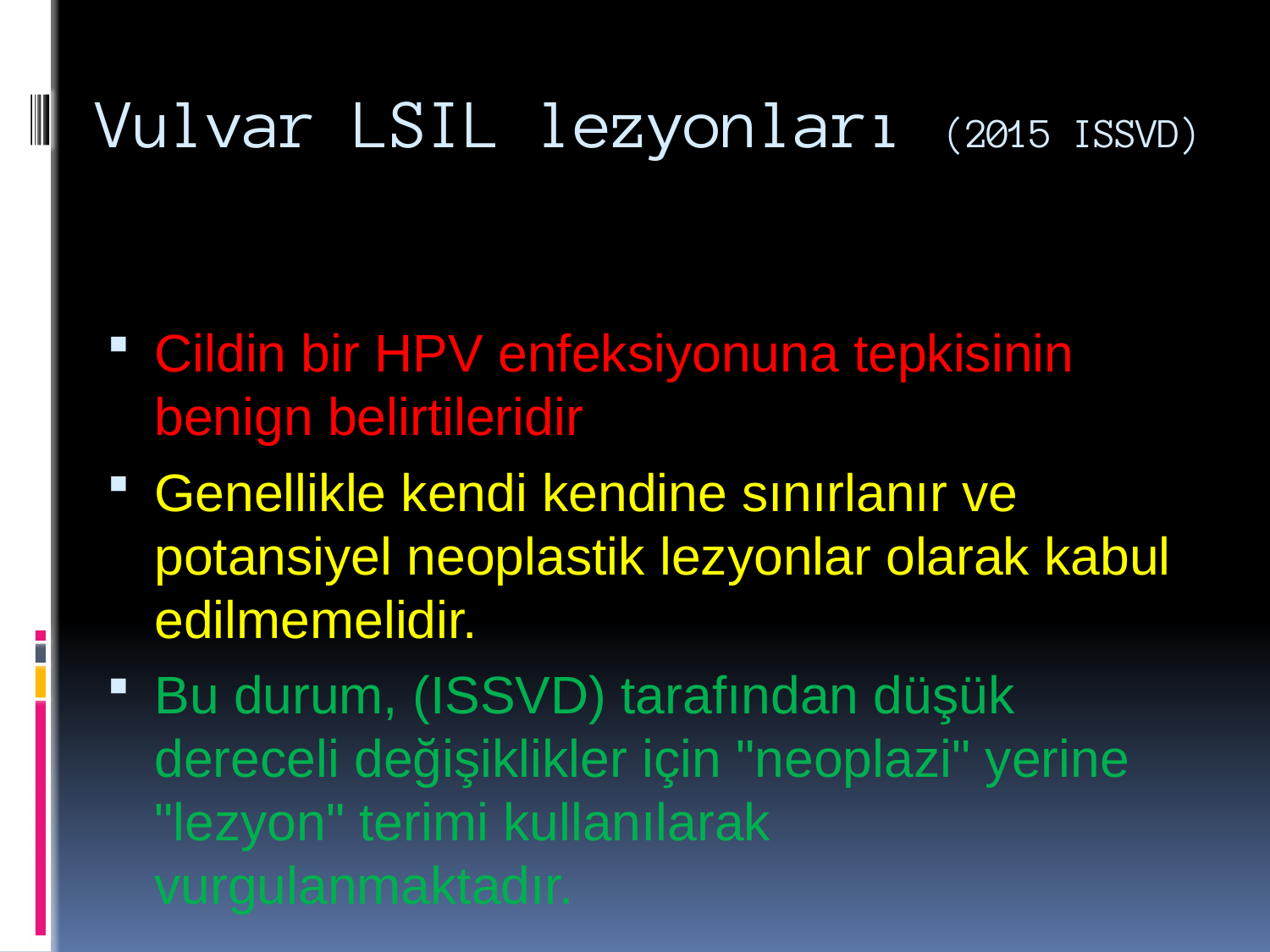

# Vulvar LSIL lezyonları (2015 ISSVD)
Cildin bir HPV enfeksiyonuna tepkisinin benign belirtileridir
Genellikle kendi kendine sınırlanır ve potansiyel neoplastik lezyonlar olarak kabul edilmemelidir.
Bu durum, (ISSVD) tarafından düşük dereceli değişiklikler için "neoplazi" yerine "lezyon" terimi kullanılarak vurgulanmaktadır.